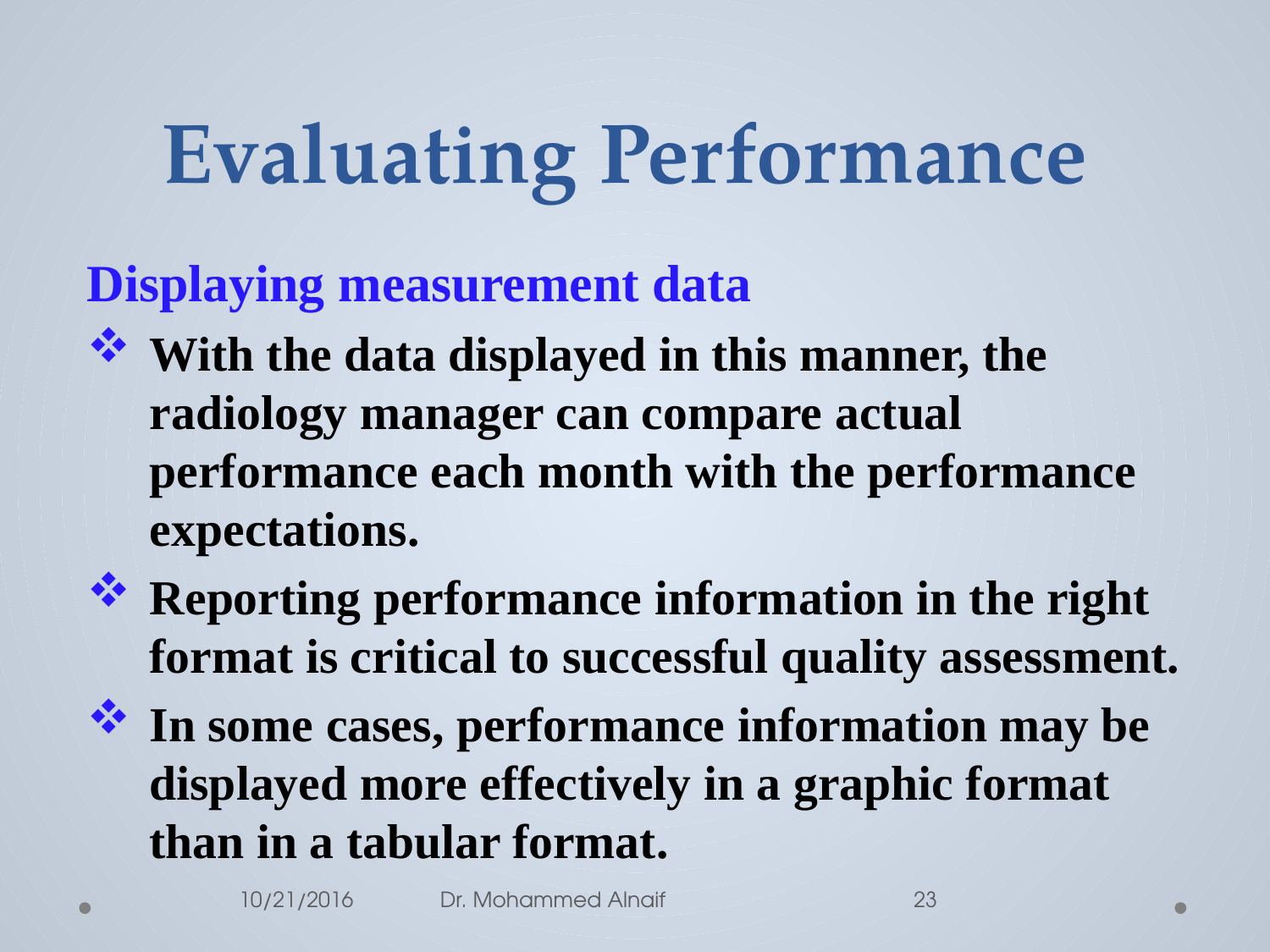

# Evaluating Performance
Displaying measurement data
With the data displayed in this manner, the radiology manager can compare actual performance each month with the performance expectations.
Reporting performance information in the right format is critical to successful quality assessment.
In some cases, performance information may be displayed more effectively in a graphic format than in a tabular format.

10/21/2016
Dr. Mohammed Alnaif
23